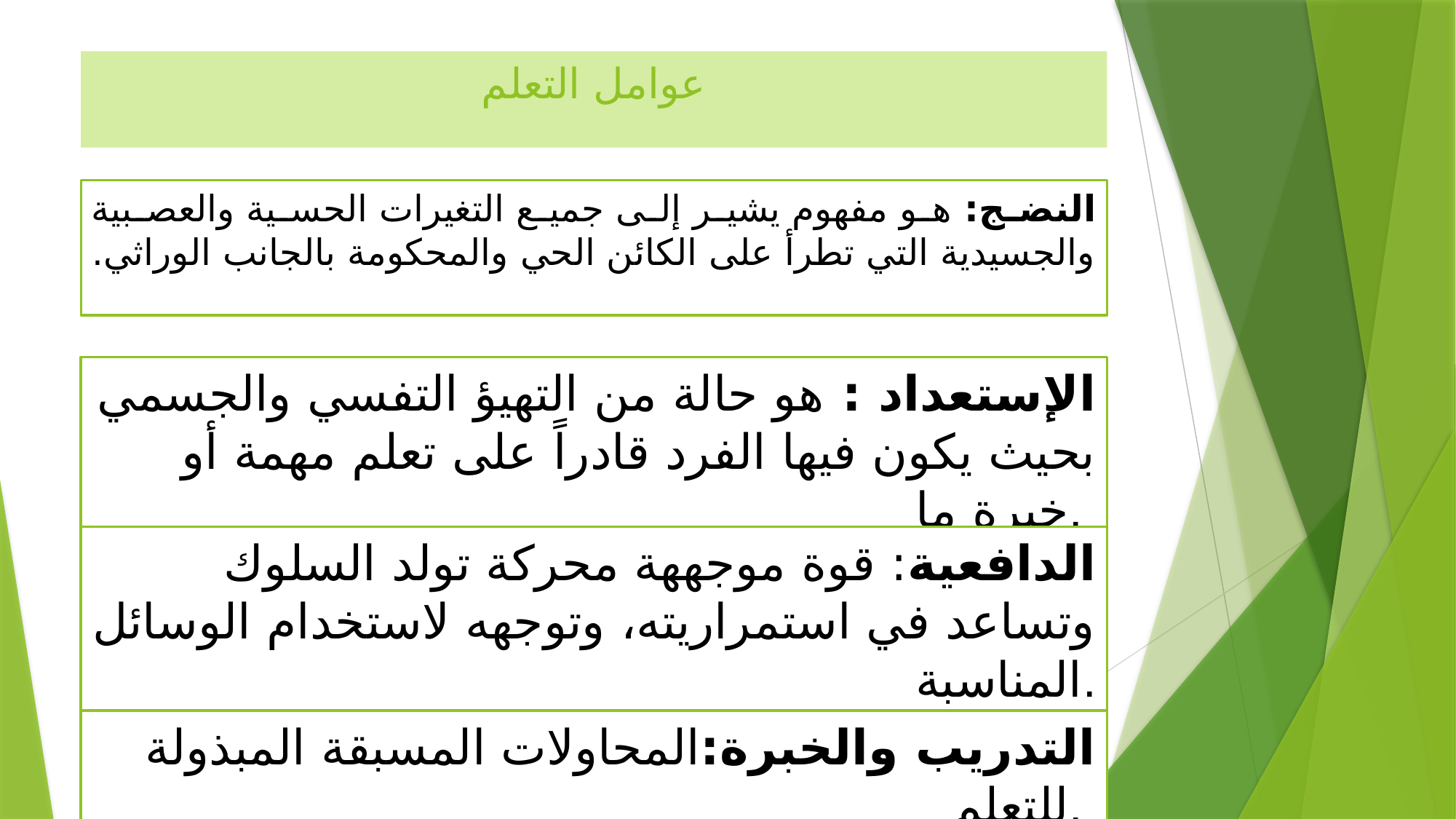

# عوامل التعلم
النضج: هو مفهوم يشير إلى جميع التغيرات الحسية والعصبية والجسيدية التي تطرأ على الكائن الحي والمحكومة بالجانب الوراثي.
الإستعداد : هو حالة من التهيؤ التفسي والجسمي بحيث يكون فيها الفرد قادراً على تعلم مهمة أو خبرة ما.
الدافعية: قوة موجههة محركة تولد السلوك وتساعد في استمراريته، وتوجهه لاستخدام الوسائل المناسبة.
التدريب والخبرة:المحاولات المسبقة المبذولة للتعلم.